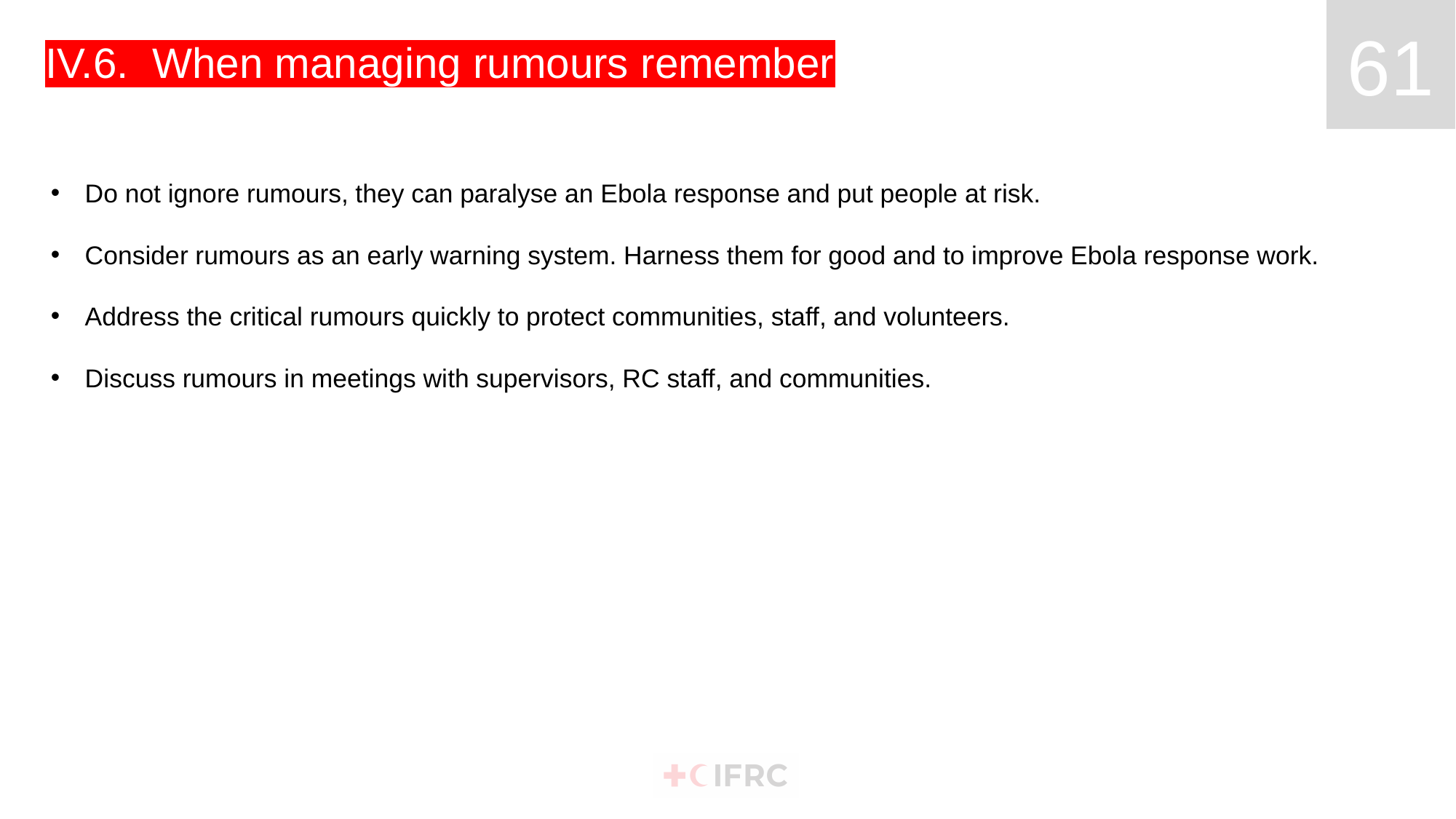

# IV.6.  When managing rumours remember
Do not ignore rumours, they can paralyse an Ebola response and put people at risk.
Consider rumours as an early warning system. Harness them for good and to improve Ebola response work.
Address the critical rumours quickly to protect communities, staff, and volunteers.
Discuss rumours in meetings with supervisors, RC staff, and communities.